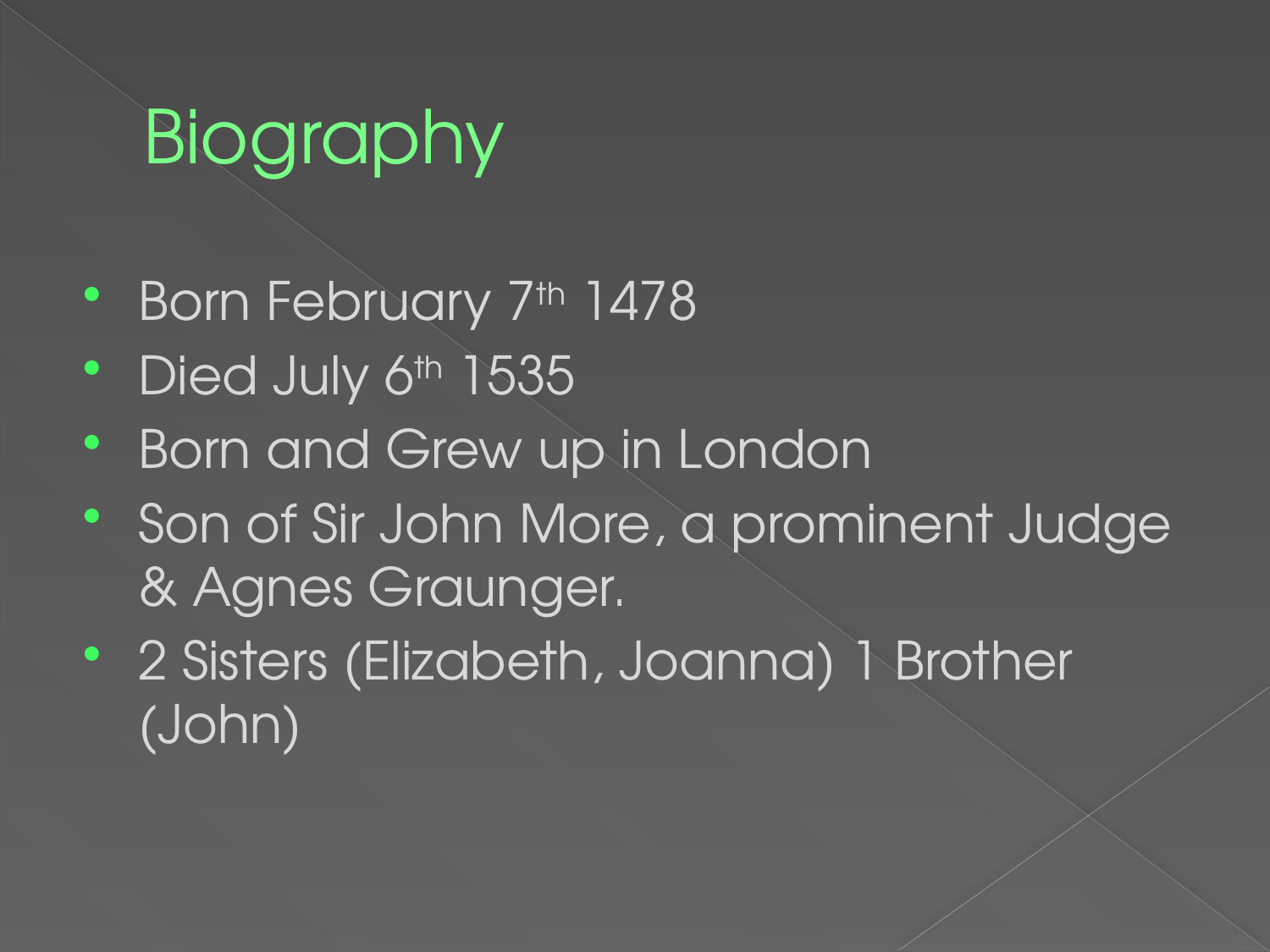

# Biography
Born February 7th 1478
Died July 6th 1535
Born and Grew up in London
Son of Sir John More, a prominent Judge & Agnes Graunger.
2 Sisters (Elizabeth, Joanna) 1 Brother (John)